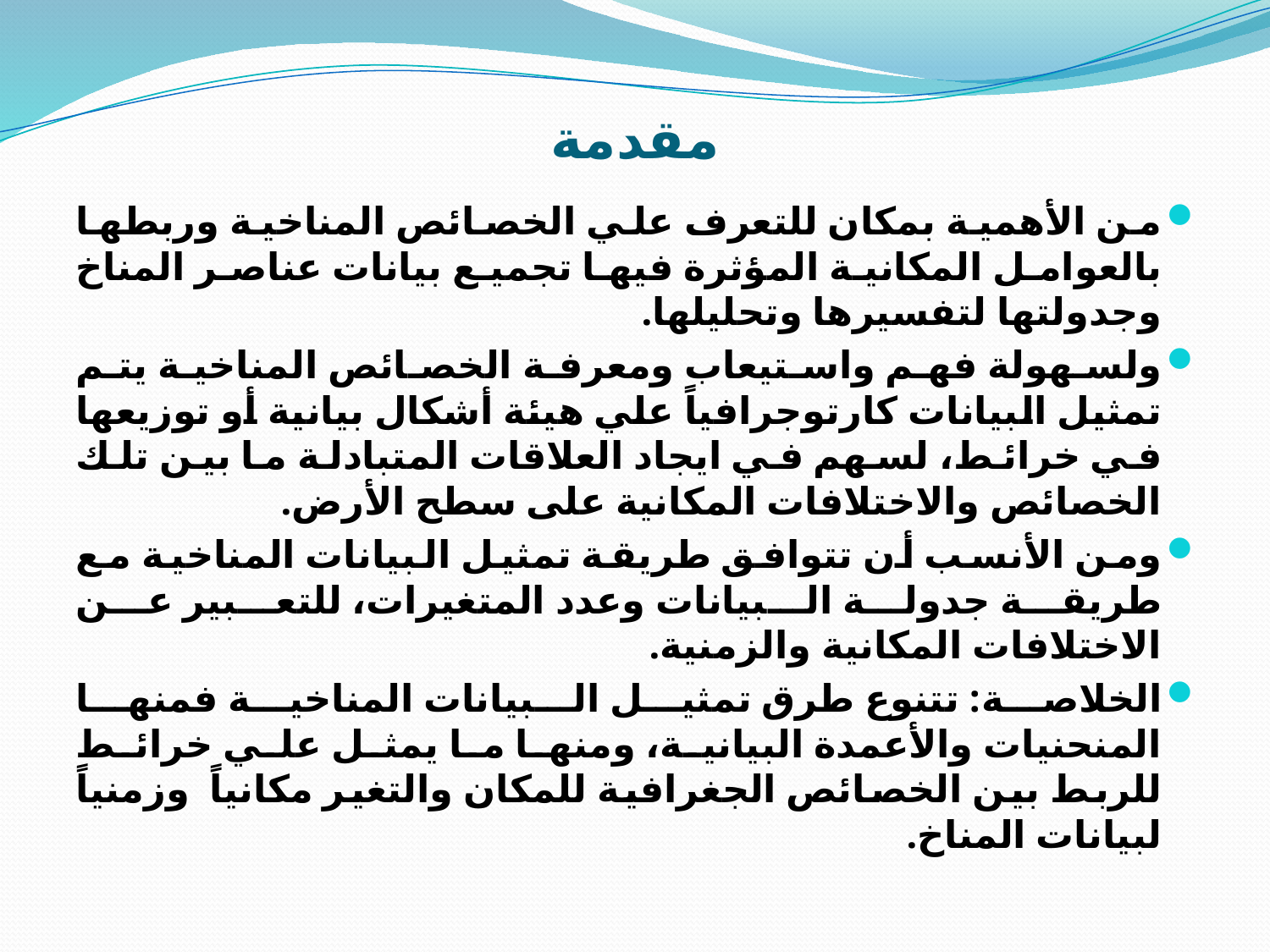

# مقدمة
من الأهمية بمكان للتعرف علي الخصائص المناخية وربطها بالعوامل المكانية المؤثرة فيها تجميع بيانات عناصر المناخ وجدولتها لتفسيرها وتحليلها.
ولسهولة فهم واستيعاب ومعرفة الخصائص المناخية يتم تمثيل البيانات كارتوجرافياً علي هيئة أشكال بيانية أو توزيعها في خرائط، لسهم في ايجاد العلاقات المتبادلة ما بين تلك الخصائص والاختلافات المكانية على سطح الأرض.
ومن الأنسب أن تتوافق طريقة تمثيل البيانات المناخية مع طريقة جدولة البيانات وعدد المتغيرات، للتعبير عن الاختلافات المكانية والزمنية.
الخلاصة: تتنوع طرق تمثيل البيانات المناخية فمنها المنحنيات والأعمدة البيانية، ومنها ما يمثل علي خرائط للربط بين الخصائص الجغرافية للمكان والتغير مكانياً  وزمنياً لبيانات المناخ.